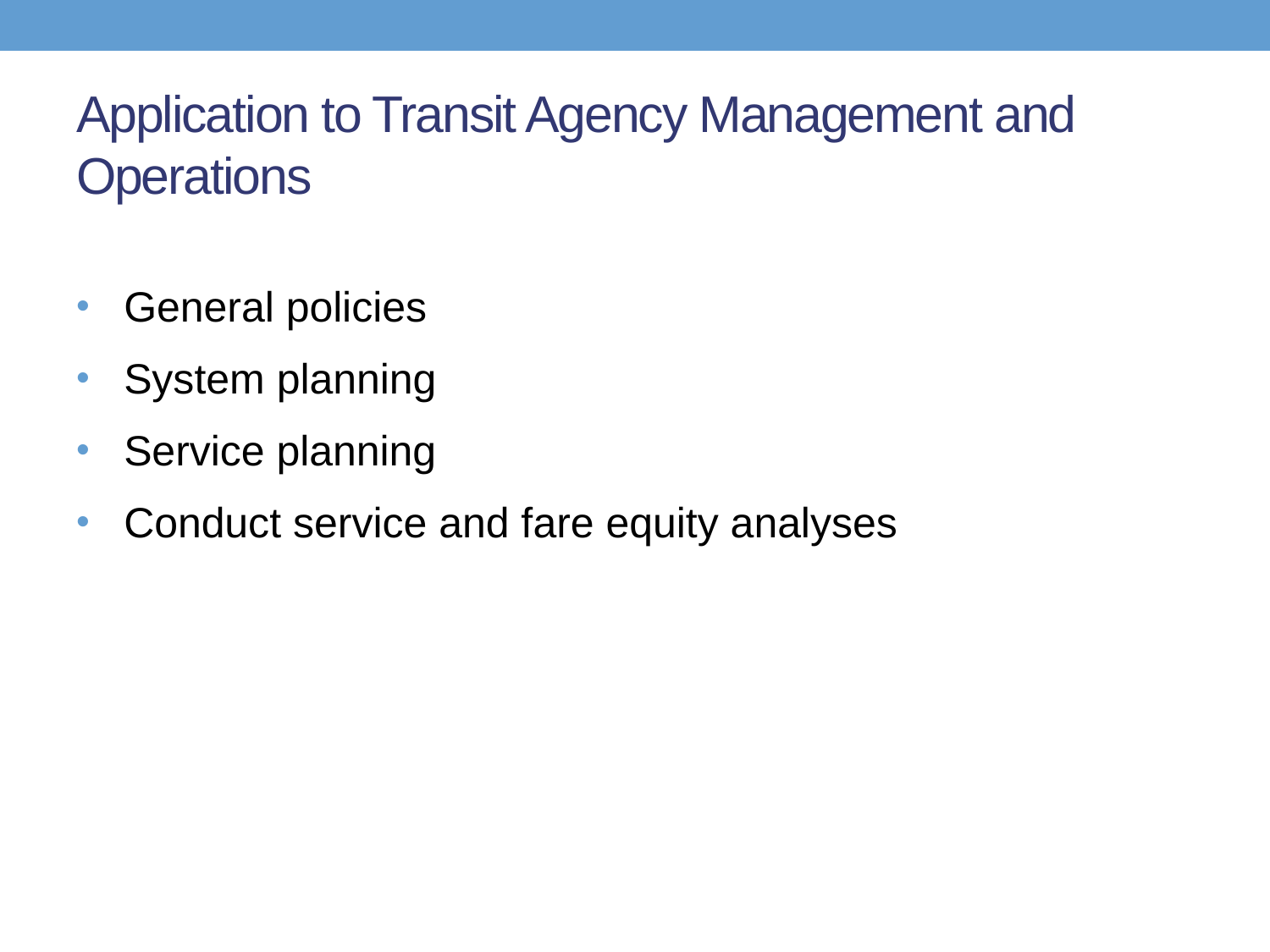

# Application to Transit Agency Management and Operations
General policies
System planning
Service planning
Conduct service and fare equity analyses